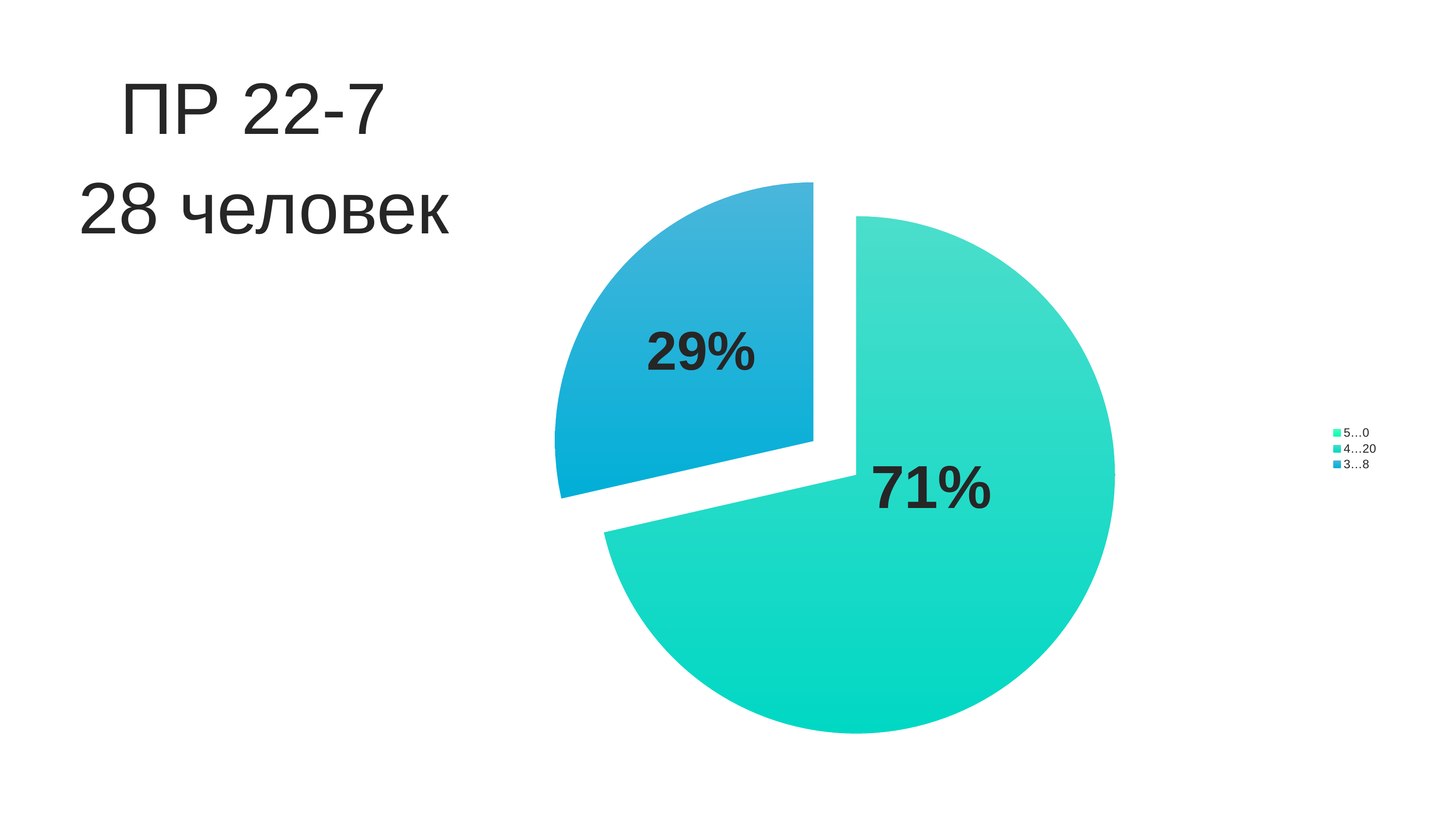

ПР 22-7
28 человек

### Chart

| Category |
|---|

### Chart

| Category | Столбец1 |
|---|---|
| 5…0 | 0.0 |
| 4…20 | 20.0 |
| 3…8 | 8.0 |